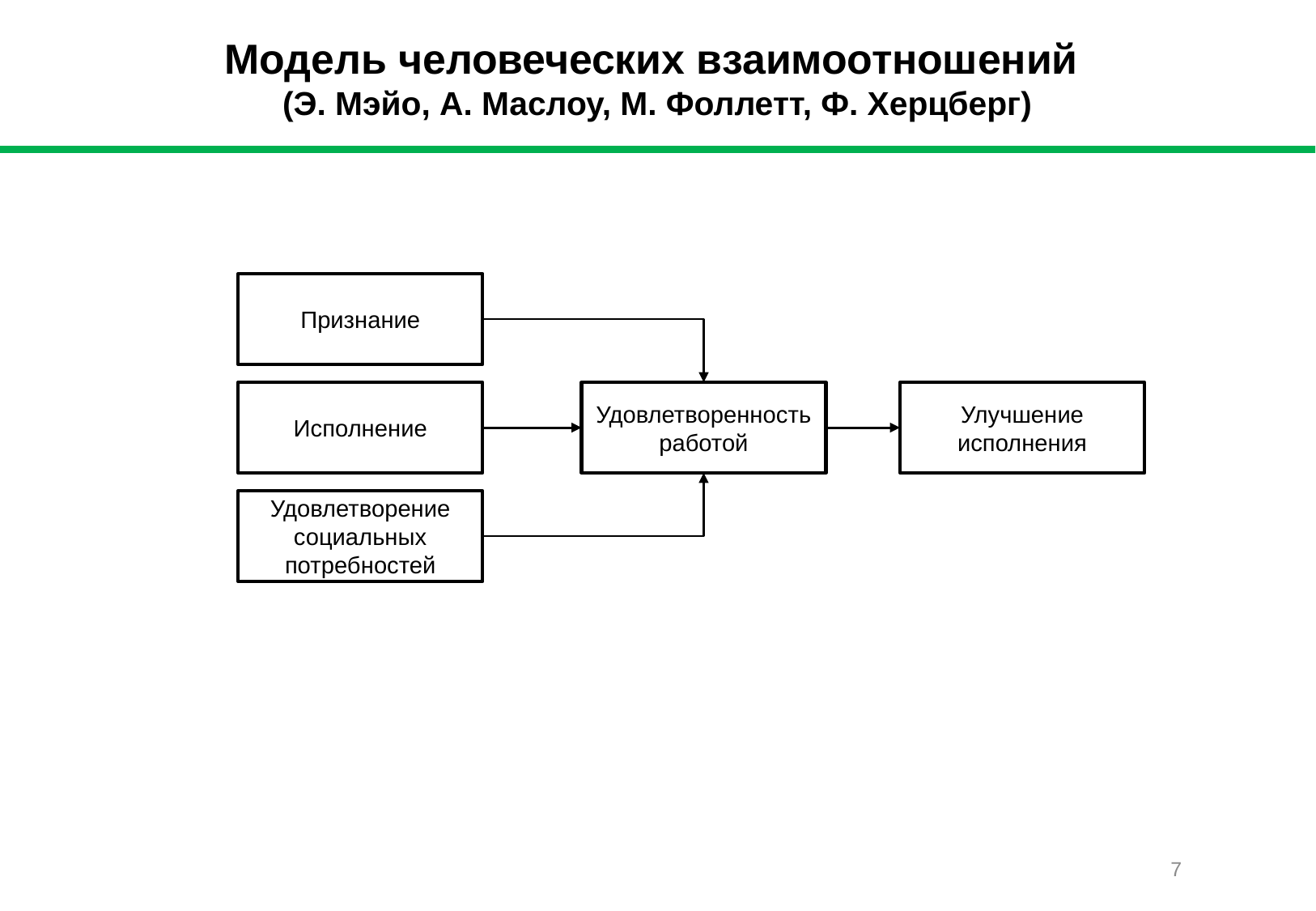

# Модель человеческих взаимоотношений (Э. Мэйо, А. Маслоу, М. Фоллетт, Ф. Херцберг)
Признание
Исполнение
Удовлетворенность работой
Улучшение исполнения
Удовлетворение социальных потребностей
7